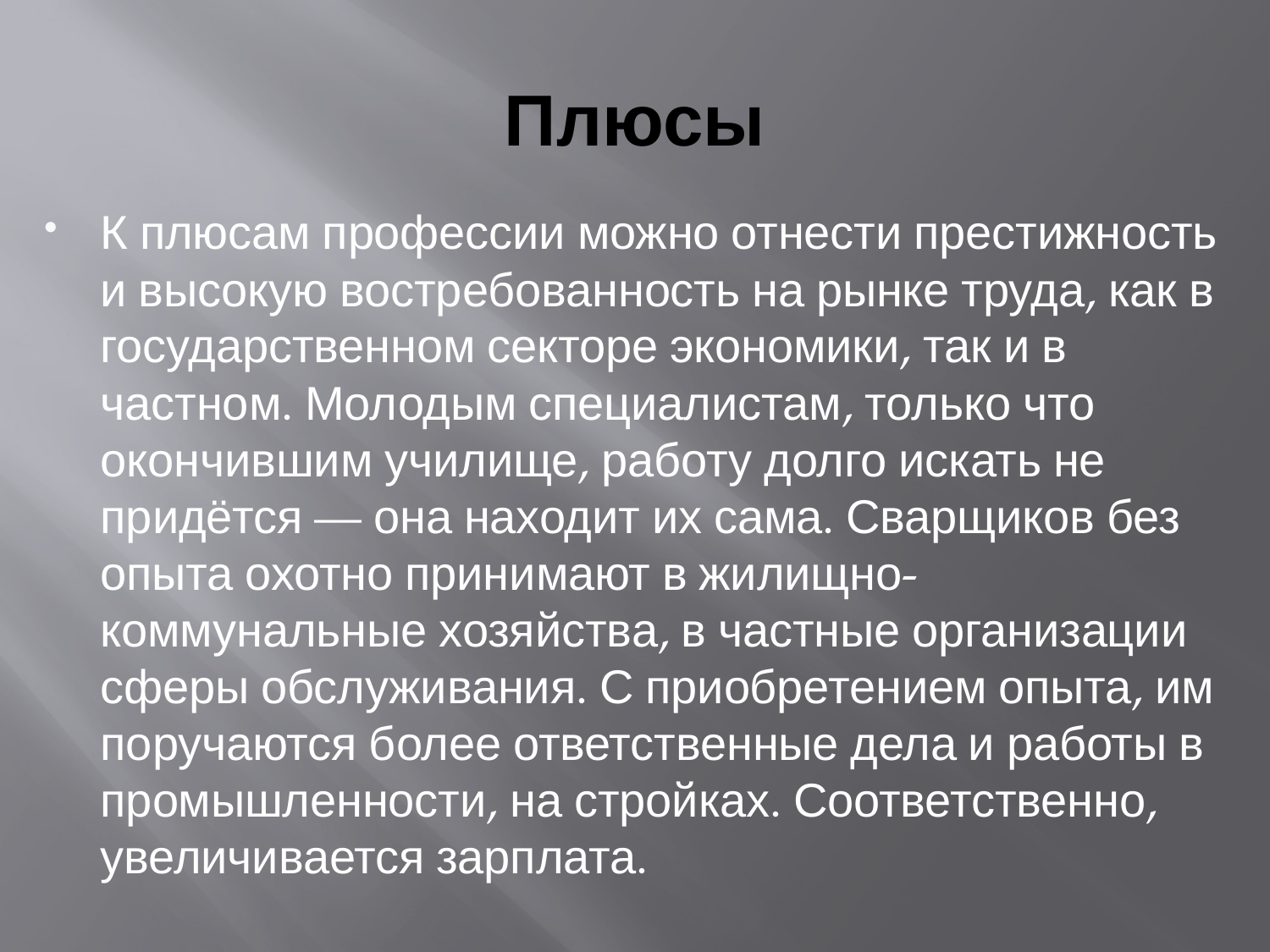

# Плюсы
К плюсам профессии можно отнести престижность и высокую востребованность на рынке труда, как в государственном секторе экономики, так и в частном. Молодым специалистам, только что окончившим училище, работу долго искать не придётся — она находит их сама. Сварщиков без опыта охотно принимают в жилищно-коммунальные хозяйства, в частные организации сферы обслуживания. С приобретением опыта, им поручаются более ответственные дела и работы в промышленности, на стройках. Соответственно, увеличивается зарплата.